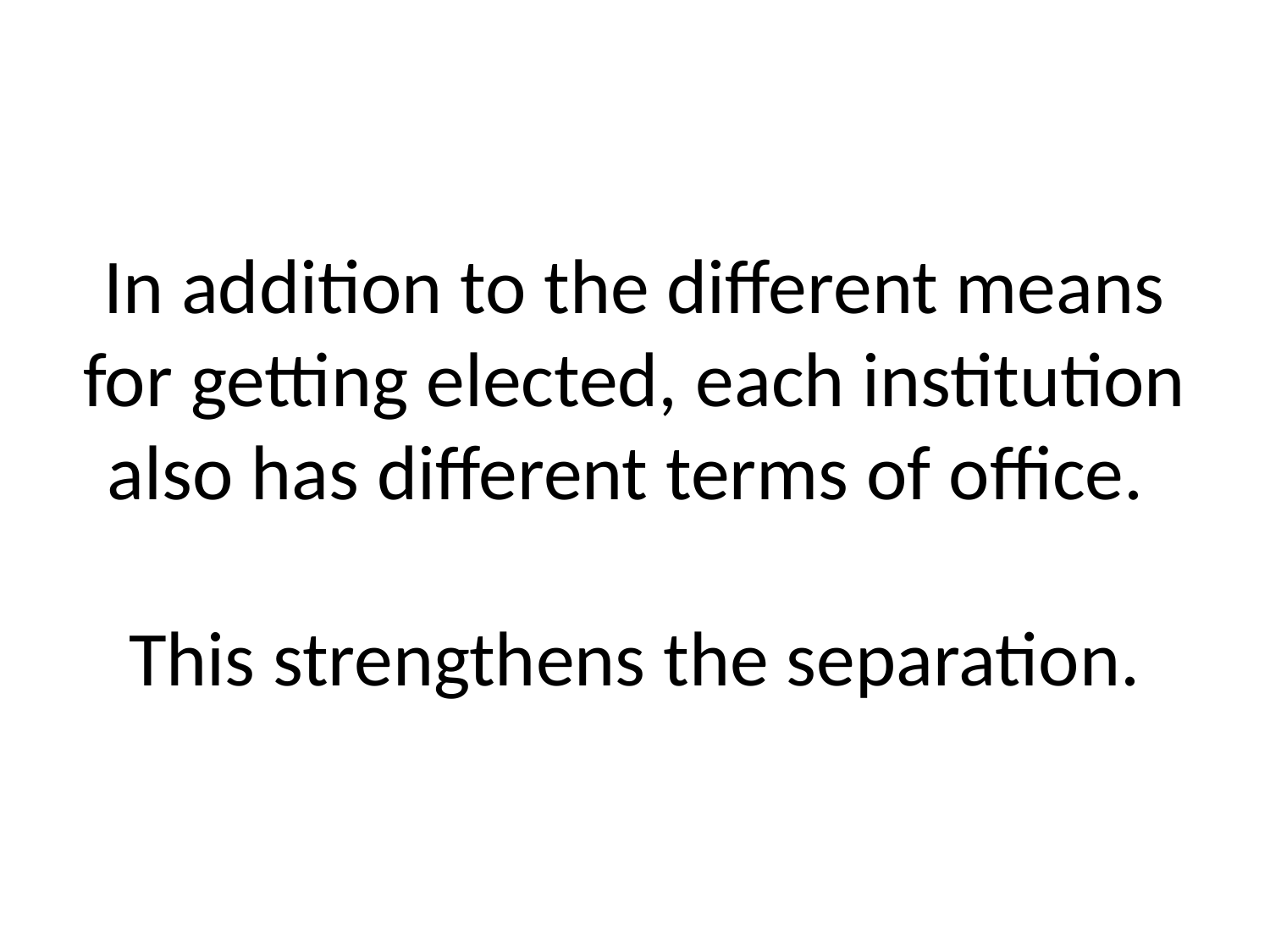

# In addition to the different means for getting elected, each institution also has different terms of office. This strengthens the separation.